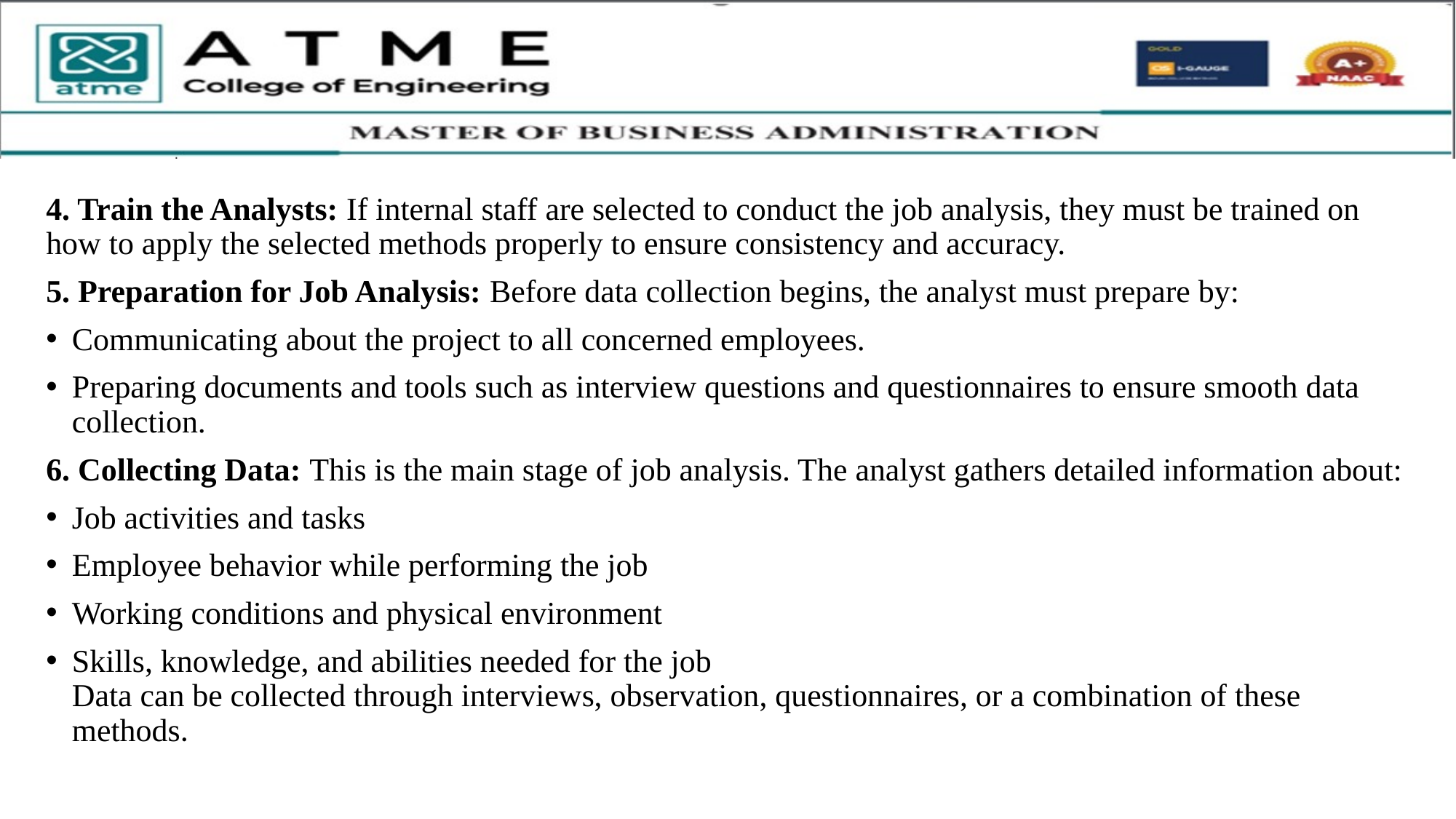

4. Train the Analysts: If internal staff are selected to conduct the job analysis, they must be trained on how to apply the selected methods properly to ensure consistency and accuracy.
5. Preparation for Job Analysis: Before data collection begins, the analyst must prepare by:
Communicating about the project to all concerned employees.
Preparing documents and tools such as interview questions and questionnaires to ensure smooth data collection.
6. Collecting Data: This is the main stage of job analysis. The analyst gathers detailed information about:
Job activities and tasks
Employee behavior while performing the job
Working conditions and physical environment
Skills, knowledge, and abilities needed for the job
Data can be collected through interviews, observation, questionnaires, or a combination of these methods.